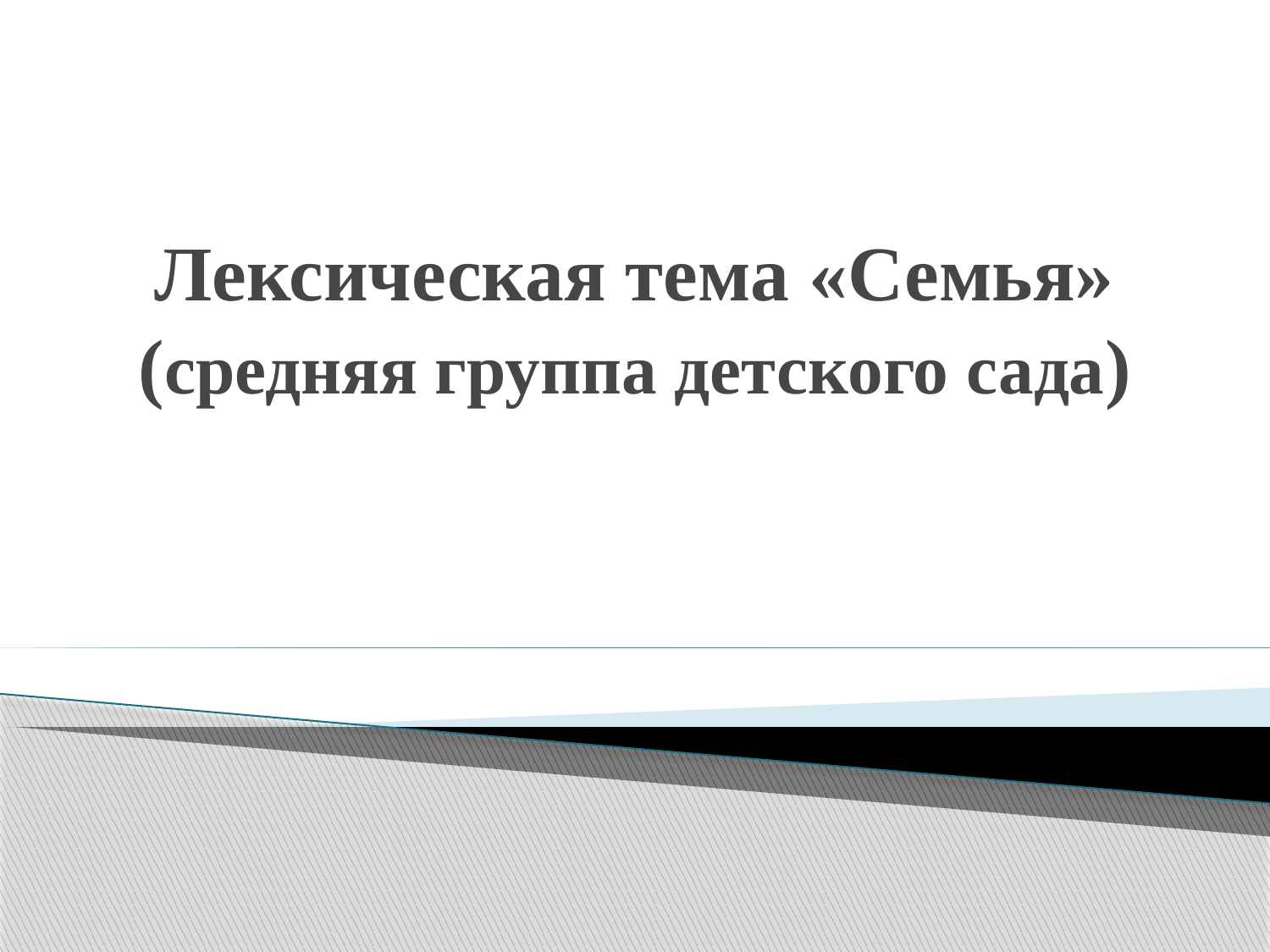

# Лексическая тема «Семья» (средняя группа детского сада)